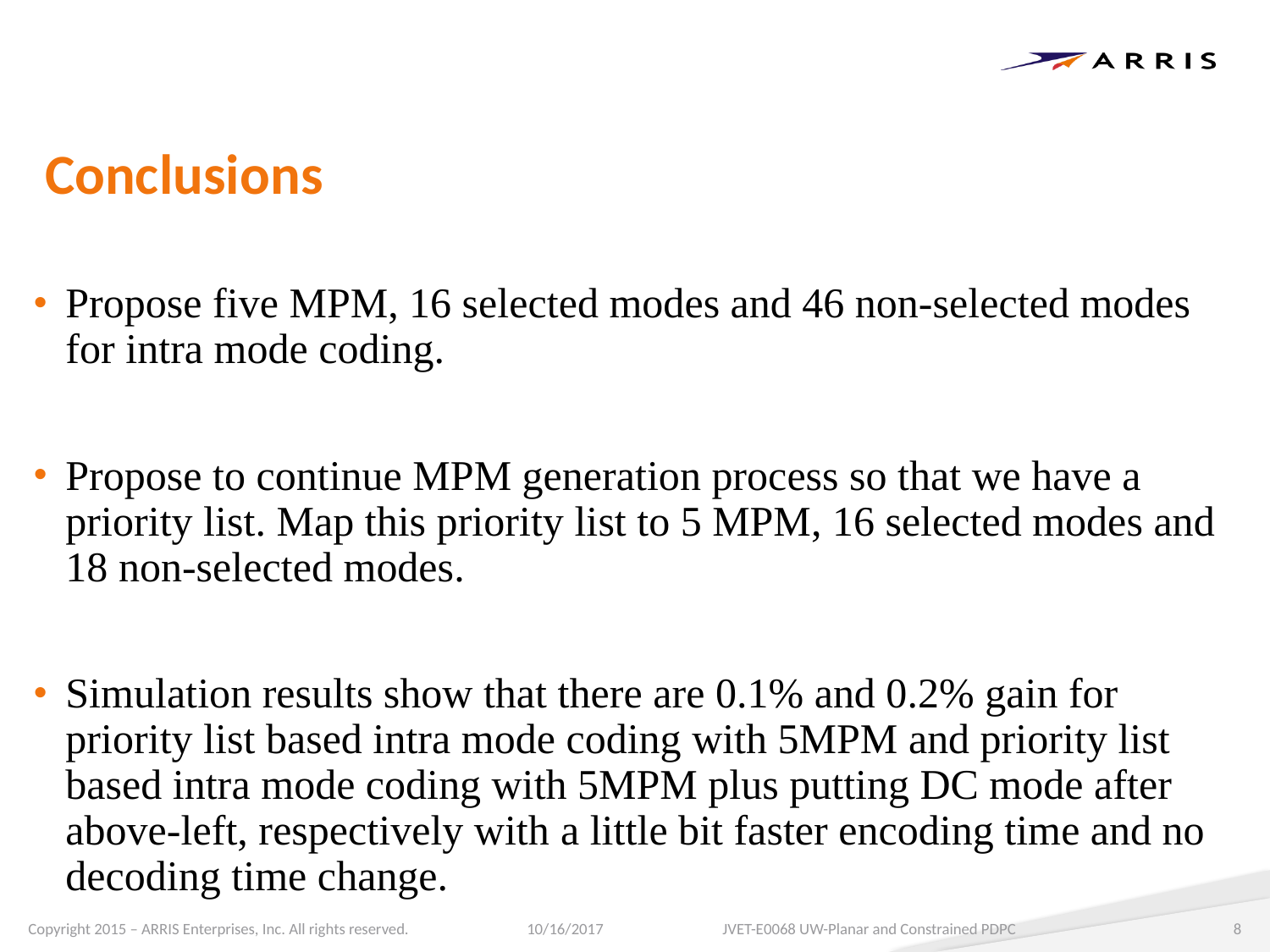

# Conclusions
Propose five MPM, 16 selected modes and 46 non-selected modes for intra mode coding.

Propose to continue MPM generation process so that we have a priority list. Map this priority list to 5 MPM, 16 selected modes and 18 non-selected modes.

Simulation results show that there are 0.1% and 0.2% gain for priority list based intra mode coding with 5MPM and priority list based intra mode coding with 5MPM plus putting DC mode after above-left, respectively with a little bit faster encoding time and no decoding time change.

10/16/2017
JVET-E0068 UW-Planar and Constrained PDPC
8